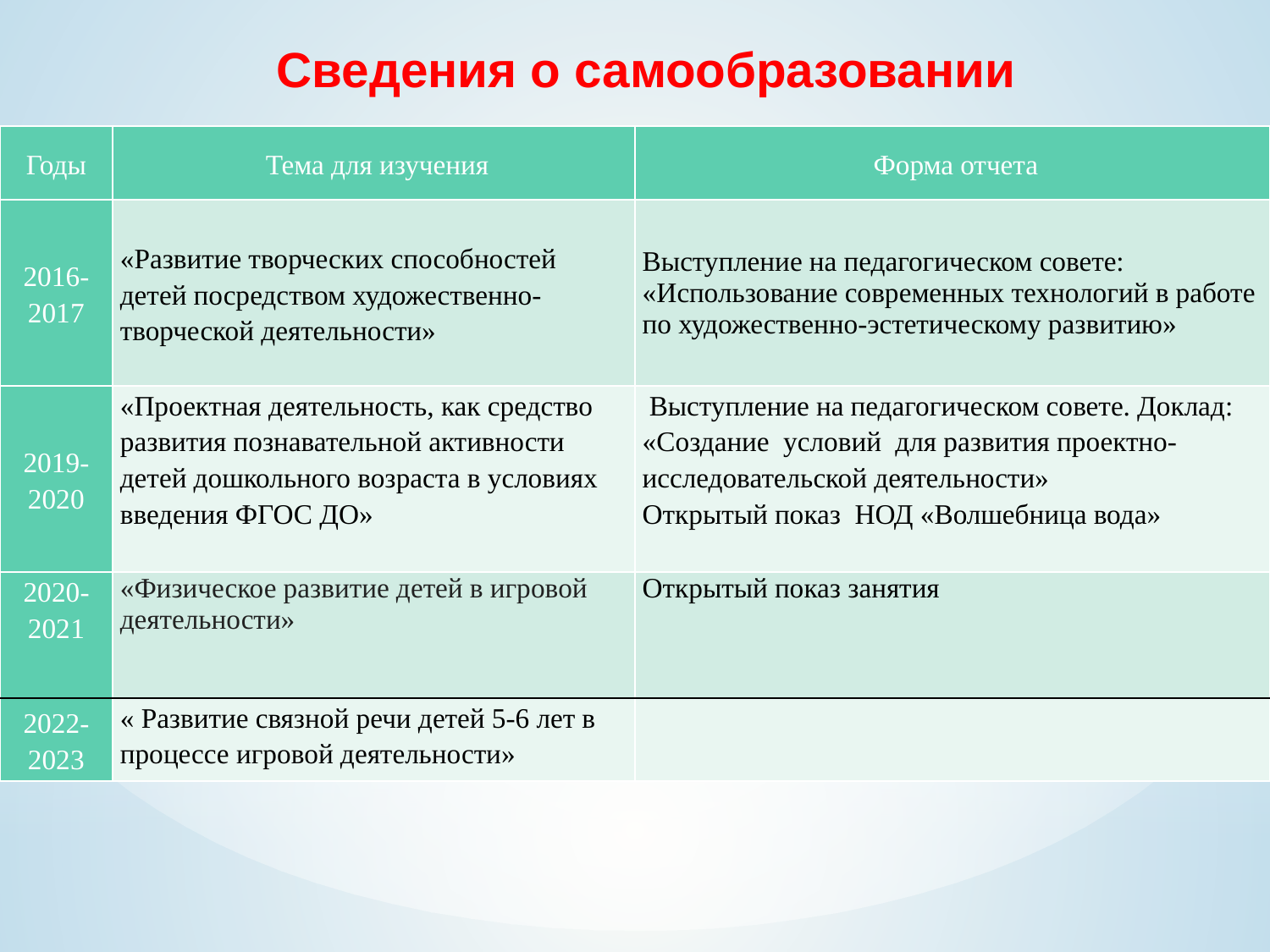

Сведения о самообразовании
| Годы | Тема для изучения | Форма отчета |
| --- | --- | --- |
| 2016-2017 | «Развитие творческих способностей детей посредством художественно-творческой деятельности» | Выступление на педагогическом совете: «Использование современных технологий в работе по художественно-эстетическому развитию» |
| 2019-2020 | «Проектная деятельность, как средство развития познавательной активности детей дошкольного возраста в условиях введения ФГОС ДО» | Выступление на педагогическом совете. Доклад: «Создание условий для развития проектно-исследовательской деятельности» Открытый показ НОД «Волшебница вода» |
| 2020-2021 | «Физическое развитие детей в игровой деятельности» | Открытый показ занятия |
| 2022-2023 | « Развитие связной речи детей 5-6 лет в процессе игровой деятельности» |  |